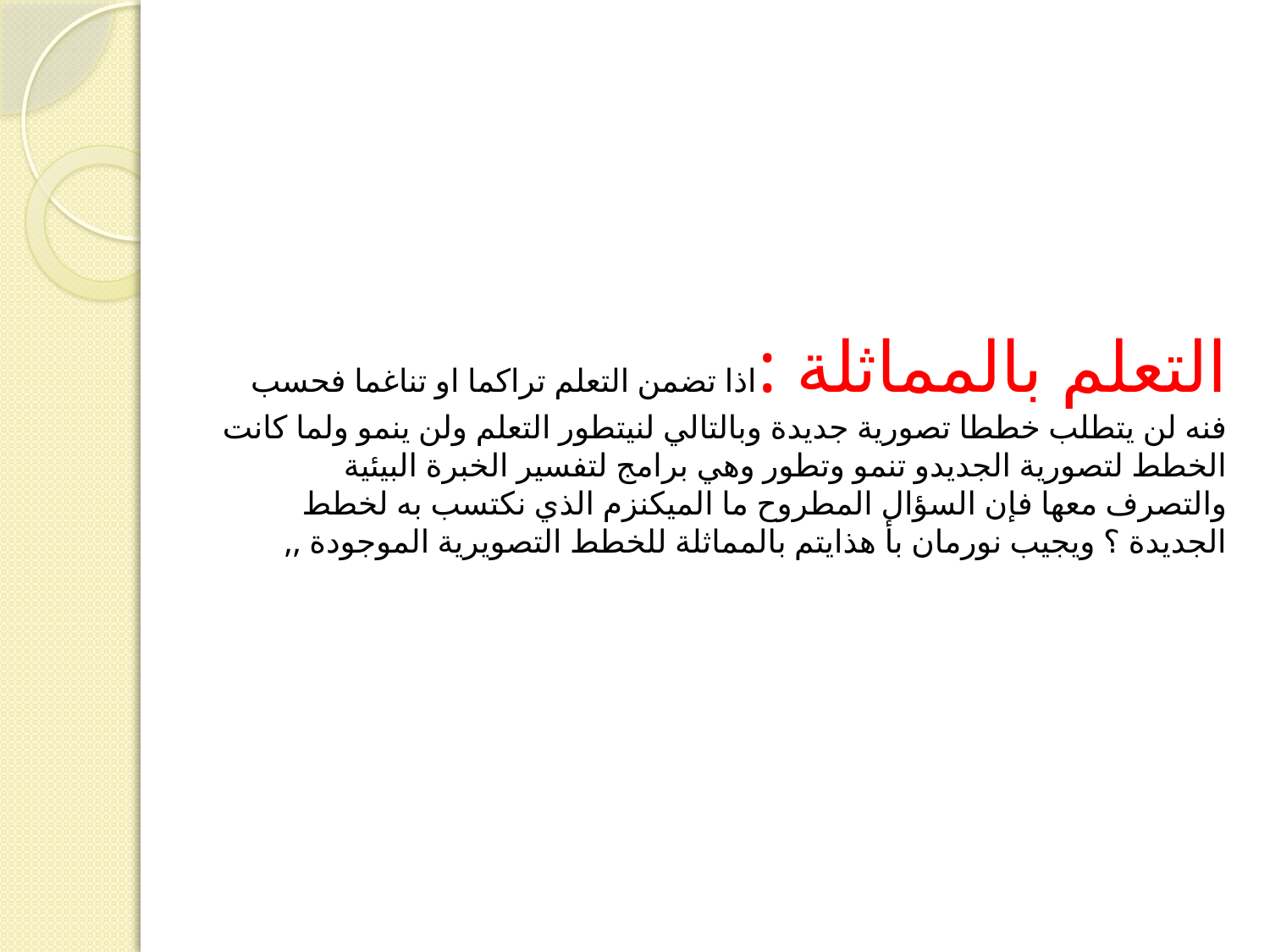

#

التعلم بالمماثلة :اذا تضمن التعلم تراكما او تناغما فحسب فنه لن يتطلب خططا تصورية جديدة وبالتالي لنيتطور التعلم ولن ينمو ولما كانت الخطط لتصورية الجديدو تنمو وتطور وهي برامج لتفسير الخبرة البيئية والتصرف معها فإن السؤال المطروح ما الميكنزم الذي نكتسب به لخطط الجديدة ؟ ويجيب نورمان بأ هذايتم بالمماثلة للخطط التصويرية الموجودة ,,